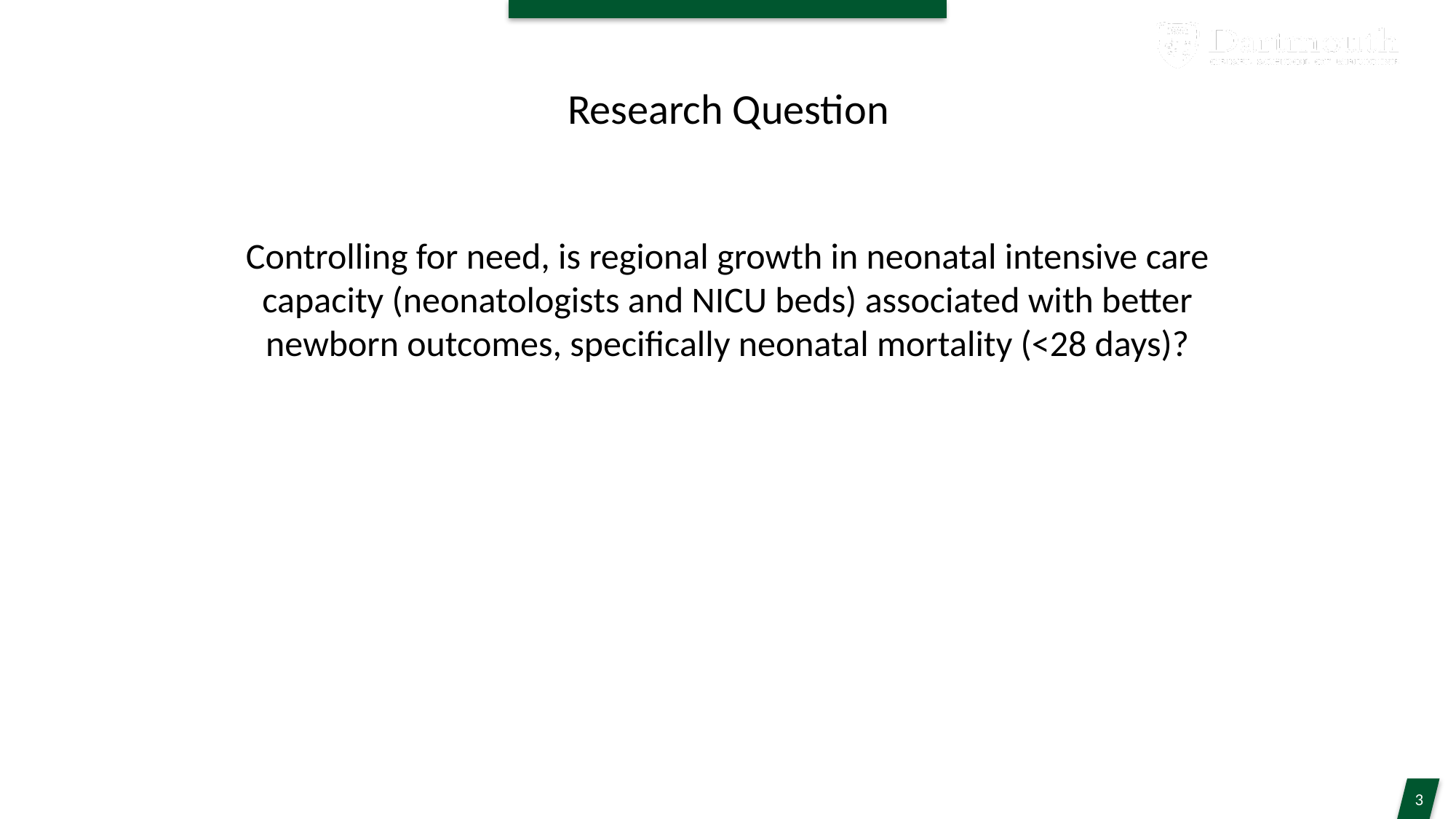

# Research Question
Controlling for need, is regional growth in neonatal intensive care capacity (neonatologists and NICU beds) associated with better newborn outcomes, specifically neonatal mortality (<28 days)?
3